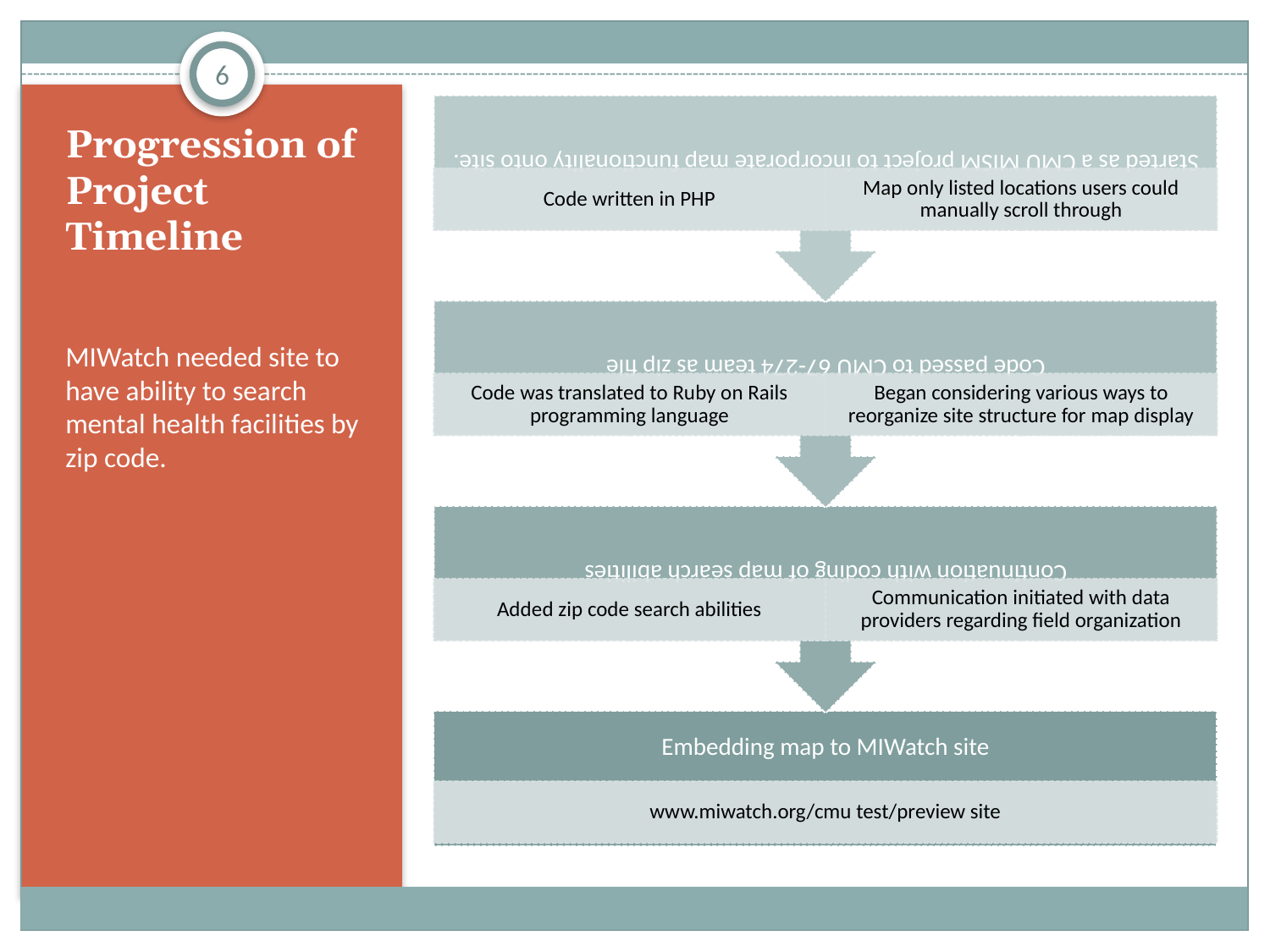

6
Embedding map to MIWatch site
www.miwatch.org/cmu test/preview site
Continuation with coding of map search abilities
Added zip code search abilities
Communication initiated with data providers regarding field organization
Code passed to CMU 67-274 team as zip file
Code was translated to Ruby on Rails programming language
Began considering various ways to reorganize site structure for map display
Started as a CMU MISM project to incorporate map functionality onto site.
Code written in PHP
Map only listed locations users could manually scroll through
# Progression of Project Timeline

MIWatch needed site to have ability to search mental health facilities by zip code.